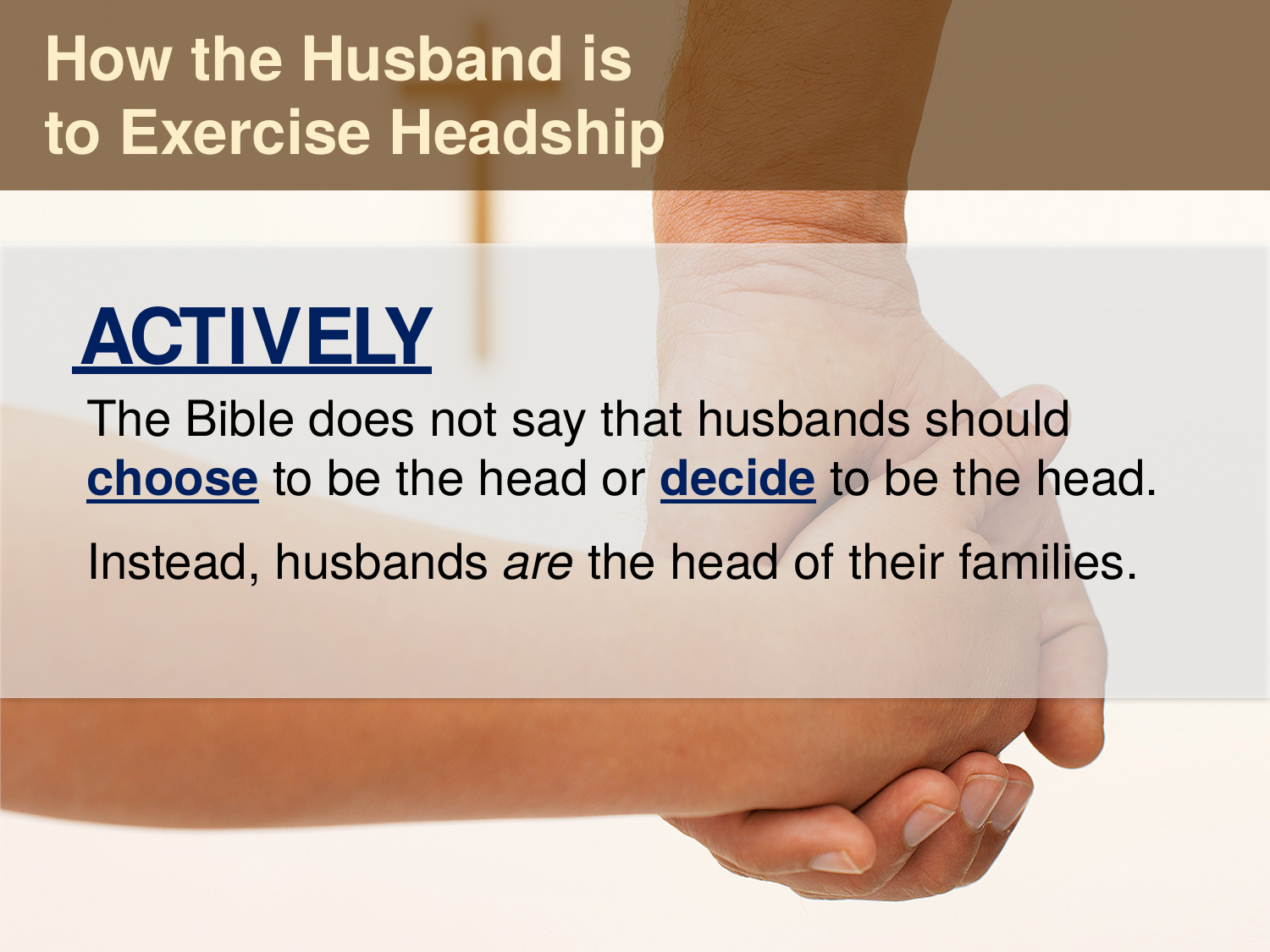

How the Husband is
to Exercise Headship

A
C
T
I
V
E
L
Y
The Bible does not say that husbands should choose to be the head or decide to be the head.
Instead, husbands are the head of their families.